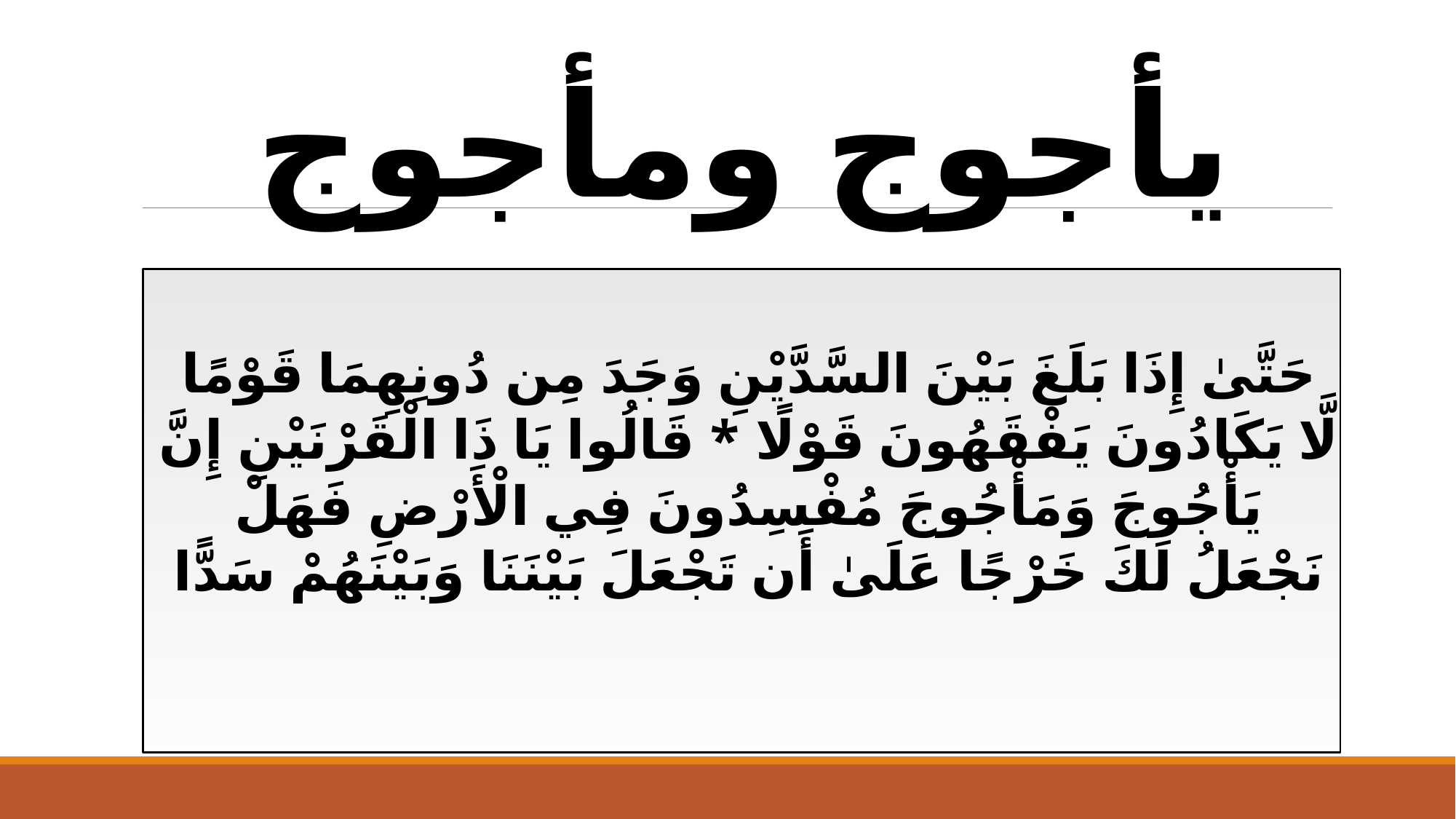

# يأجوج ومأجوج

حَتَّىٰ إِذَا بَلَغَ بَيْنَ السَّدَّيْنِ وَجَدَ مِن دُونِهِمَا قَوْمًا
لَّا يَكَادُونَ يَفْقَهُونَ قَوْلًا * قَالُوا يَا ذَا الْقَرْنَيْنِ إِنَّ
يَأْجُوجَ وَمَأْجُوجَ مُفْسِدُونَ فِي الْأَرْضِ فَهَلْ
نَجْعَلُ لَكَ خَرْجًا عَلَىٰ أَن تَجْعَلَ بَيْنَنَا وَبَيْنَهُمْ سَدًّا